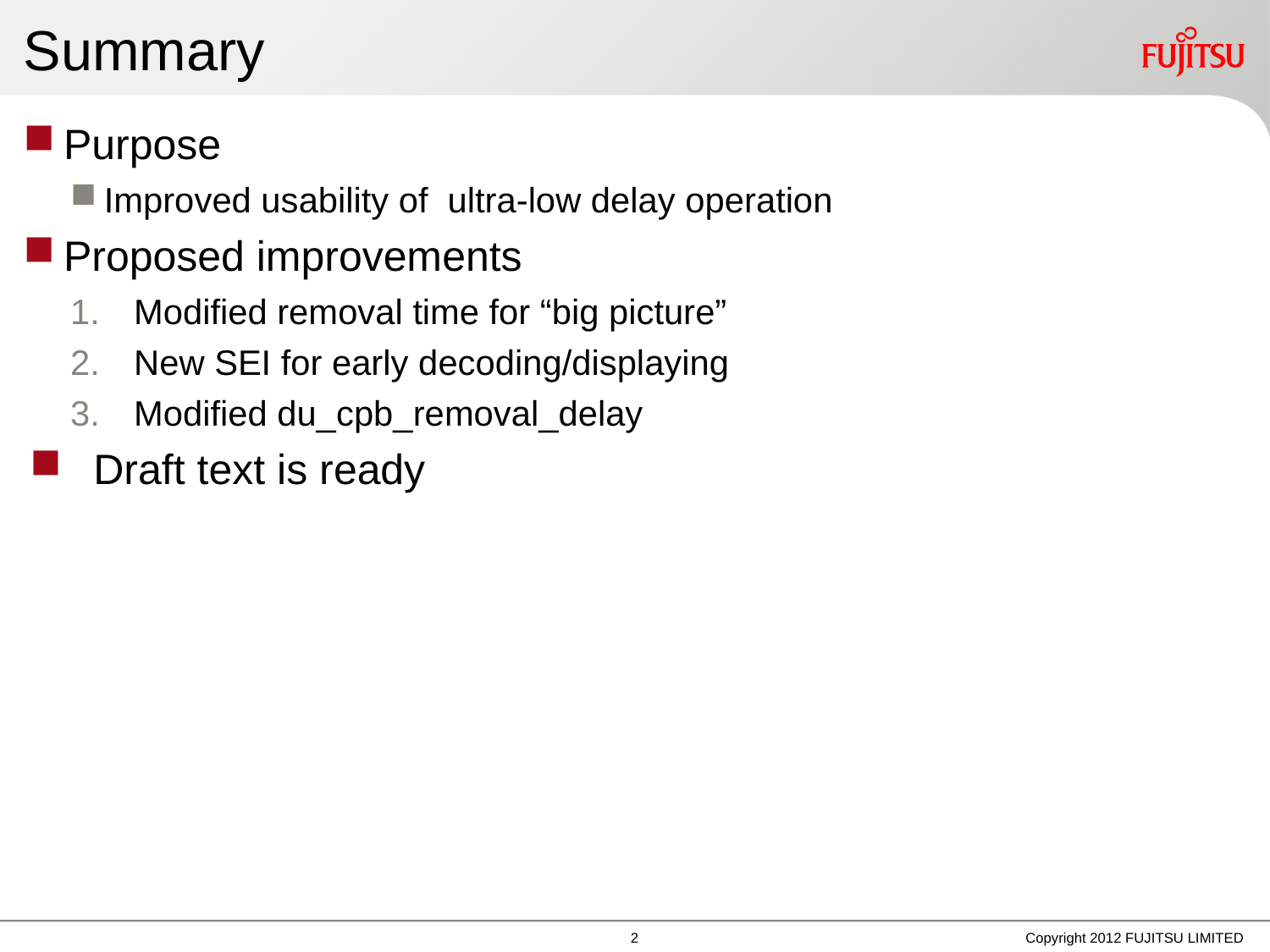

# Summary
Purpose
Improved usability of  ultra-low delay operation
Proposed improvements
Modified removal time for “big picture”
New SEI for early decoding/displaying
Modified du_cpb_removal_delay
Draft text is ready
2
Copyright 2012 FUJITSU LIMITED